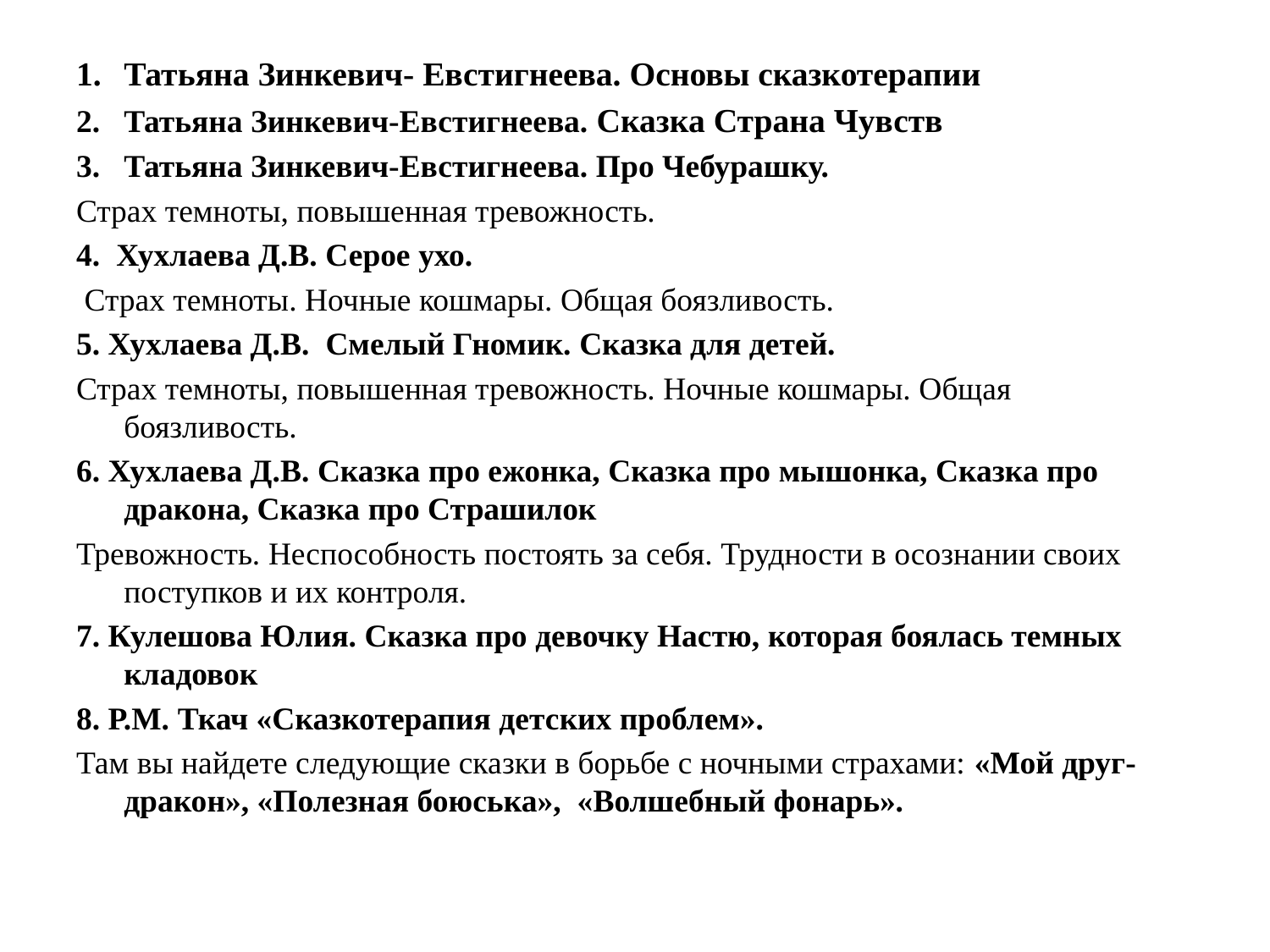

Татьяна Зинкевич- Евстигнеева. Основы сказкотерапии
Татьяна Зинкевич-Евстигнеева. Сказка Страна Чувств
Татьяна Зинкевич-Евстигнеева. Про Чебурашку.
Страх темноты, повышенная тревожность.
4.  Хухлаева Д.В. Серое ухо.
 Страх темноты. Ночные кошмары. Общая боязливость.
5. Хухлаева Д.В.  Смелый Гномик. Сказка для детей.
Страх темноты, повышенная тревожность. Ночные кошмары. Общая боязливость.
6. Хухлаева Д.В. Сказка про ежонка, Сказка про мышонка, Сказка про дракона, Сказка про Страшилок
Тревожность. Неспособность постоять за себя. Трудности в осознании своих поступков и их контроля.
7. Кулешова Юлия. Сказка про девочку Настю, которая боялась темных кладовок
8. Р.М. Ткач «Сказкотерапия детских проблем».
Там вы найдете следующие сказки в борьбе с ночными страхами: «Мой друг-дракон», «Полезная боюська»,  «Волшебный фонарь».